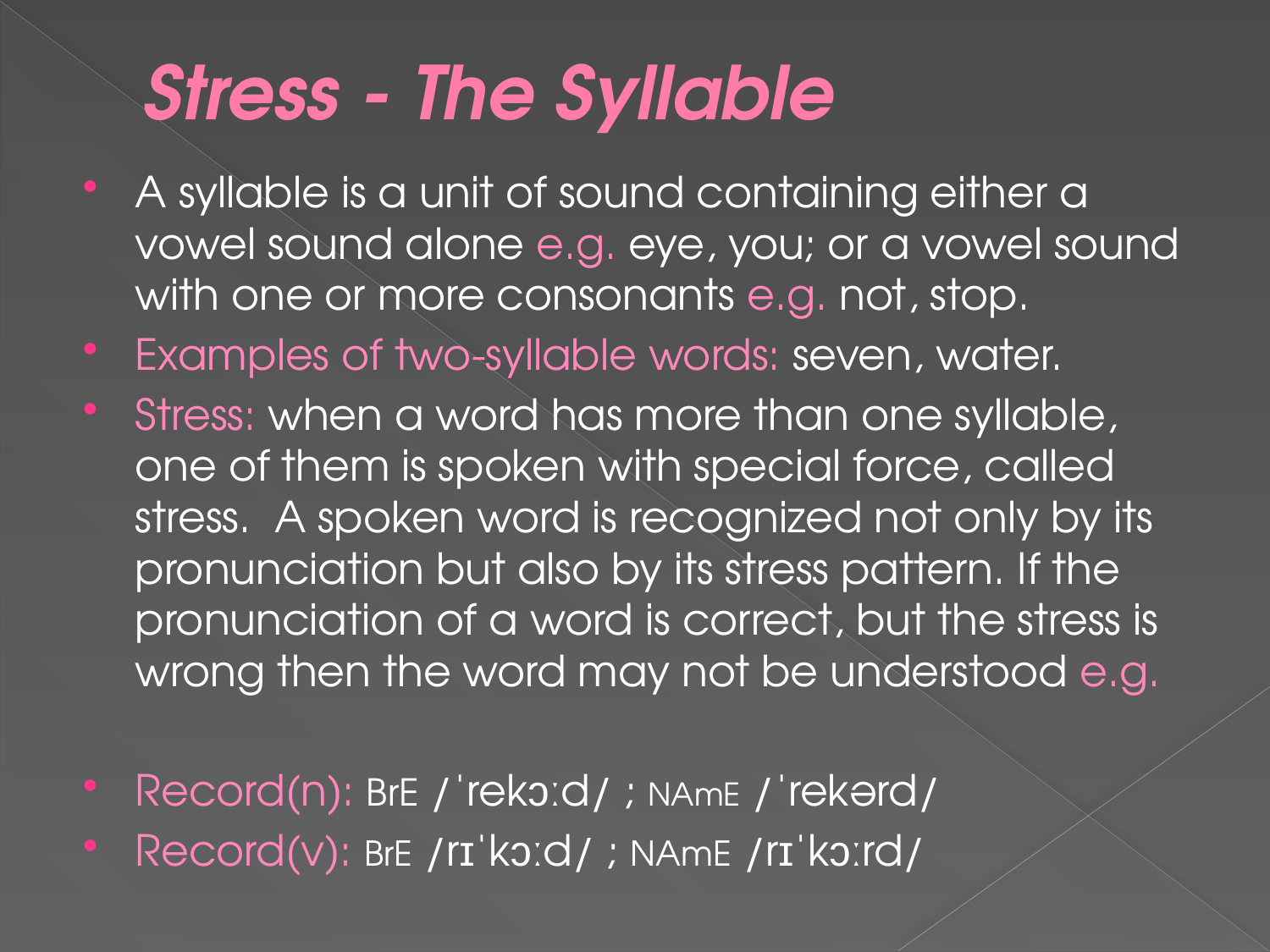

# Stress - The Syllable
A syllable is a unit of sound containing either a vowel sound alone e.g. eye, you; or a vowel sound with one or more consonants e.g. not, stop.
Examples of two-syllable words: seven, water.
Stress: when a word has more than one syllable, one of them is spoken with special force, called stress.  A spoken word is recognized not only by its pronunciation but also by its stress pattern. If the pronunciation of a word is correct, but the stress is wrong then the word may not be understood e.g.

Record(n): BrE /ˈrekɔːd/ ; NAmE /ˈrekərd/
Record(v): BrE /rɪˈkɔːd/ ; NAmE /rɪˈkɔːrd/